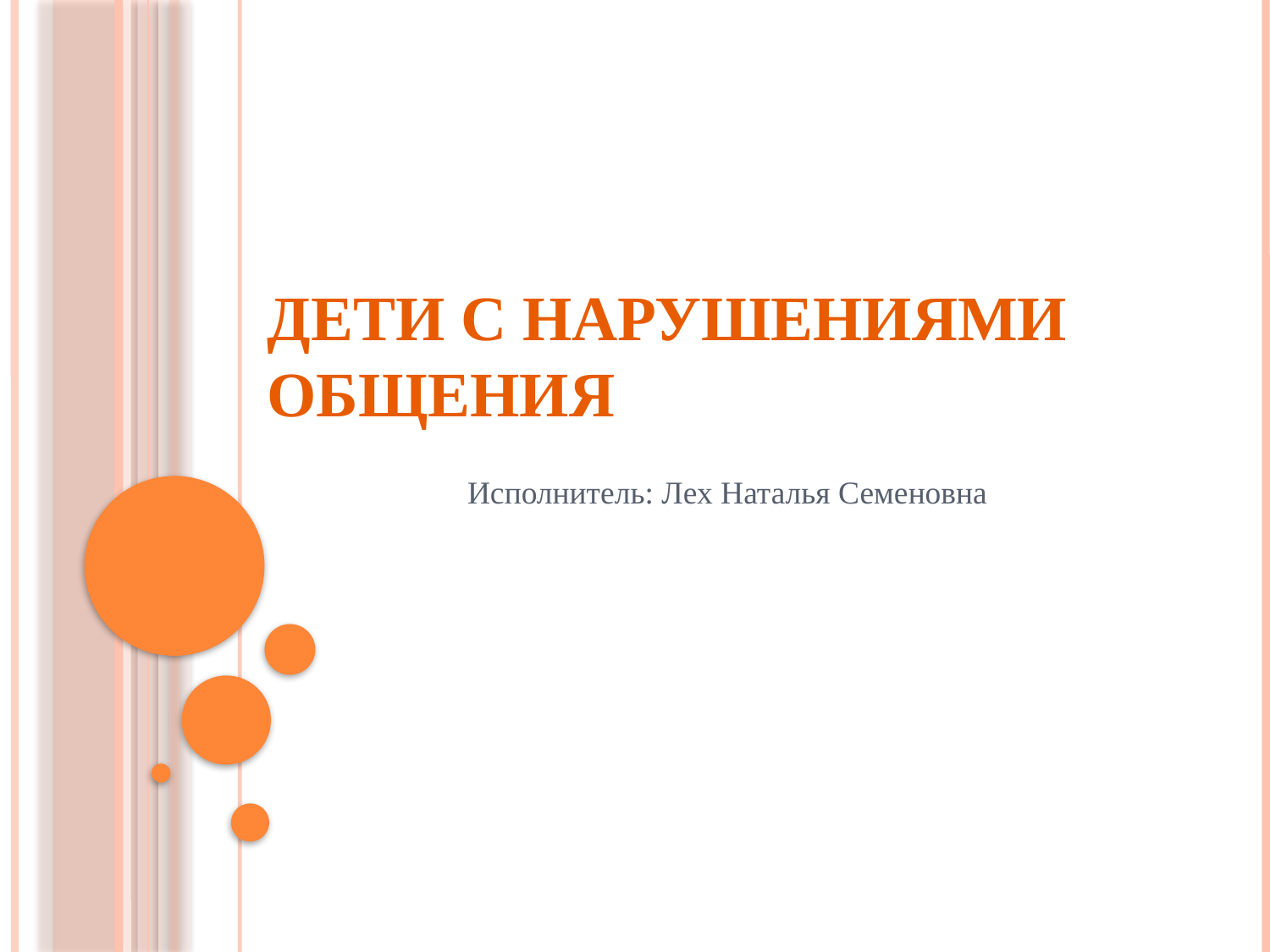

# Дети с нарушениями общения
Исполнитель: Лех Наталья Семеновна